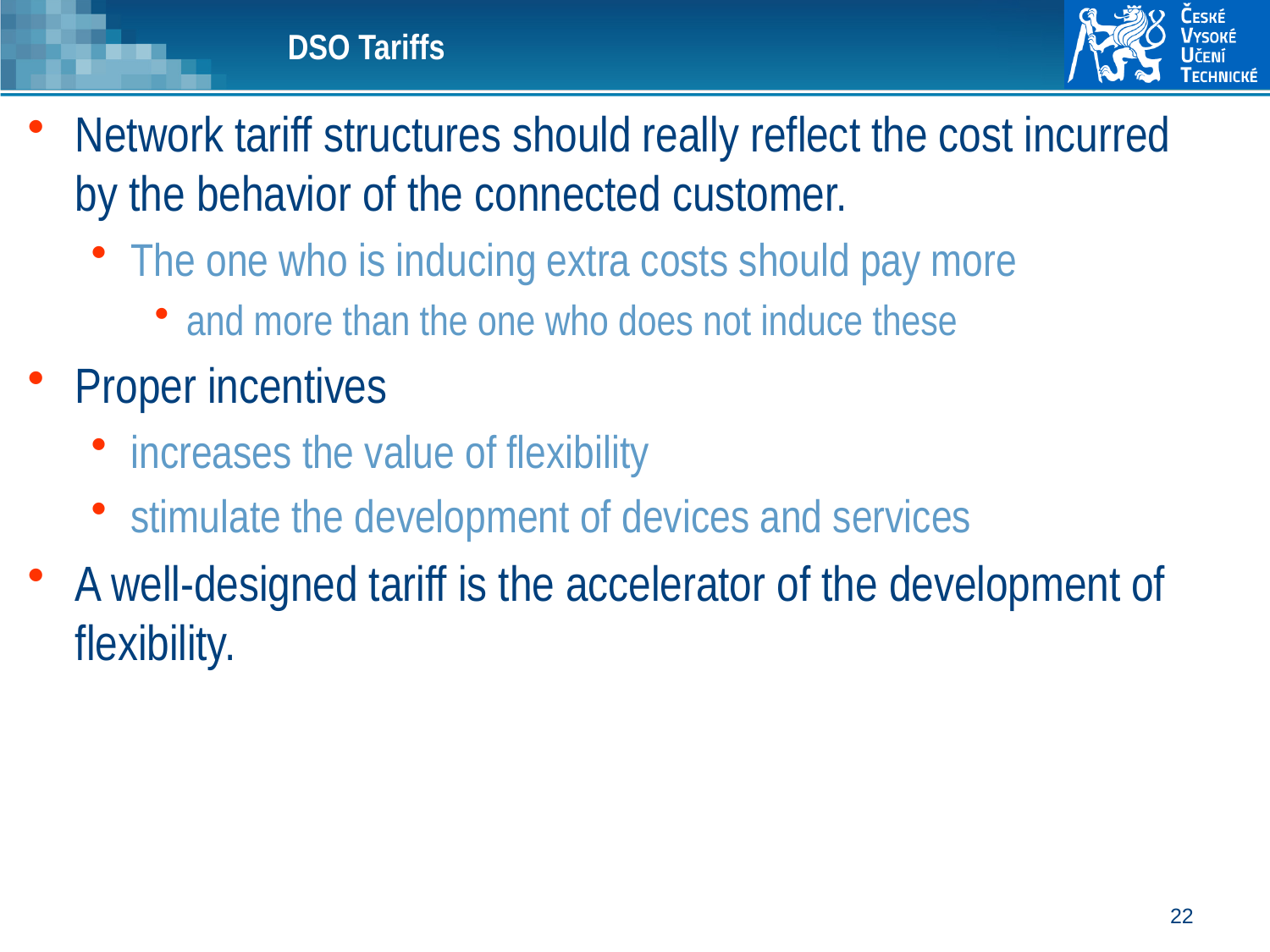

# DSO Tariffs
Network tariff structures should really reflect the cost incurred by the behavior of the connected customer.
The one who is inducing extra costs should pay more
and more than the one who does not induce these
Proper incentives
increases the value of flexibility
stimulate the development of devices and services
A well-designed tariff is the accelerator of the development of flexibility.
22